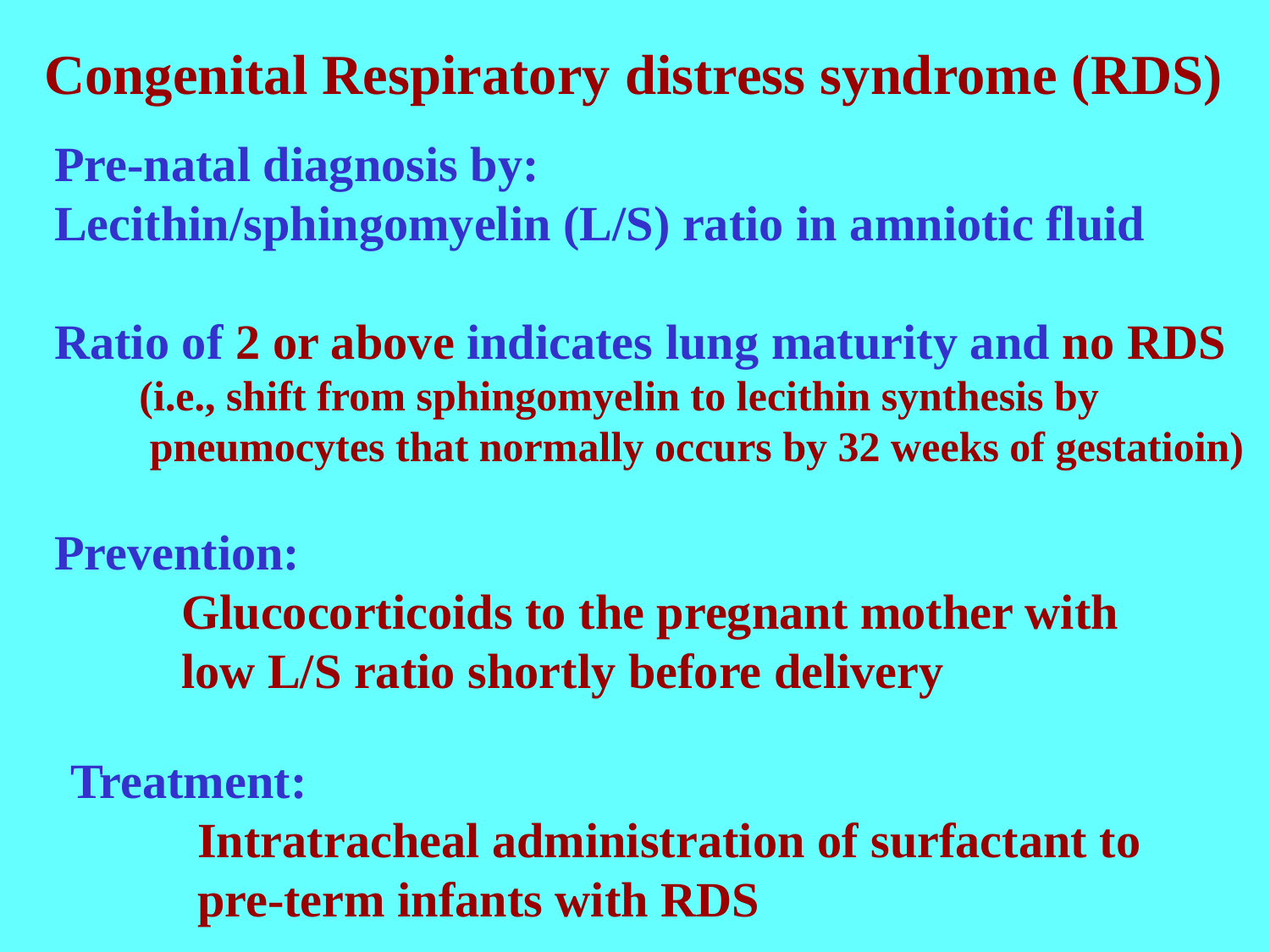

Congenital Respiratory distress syndrome (RDS)
Pre-natal diagnosis by:
Lecithin/sphingomyelin (L/S) ratio in amniotic fluid

Ratio of 2 or above indicates lung maturity and no RDS
        (i.e., shift from sphingomyelin to lecithin synthesis by
         pneumocytes that normally occurs by 32 weeks of gestatioin)

Prevention:
Glucocorticoids to the pregnant mother with
low L/S ratio shortly before delivery

Treatment:
	Intratracheal administration of surfactant to
	pre-term infants with RDS